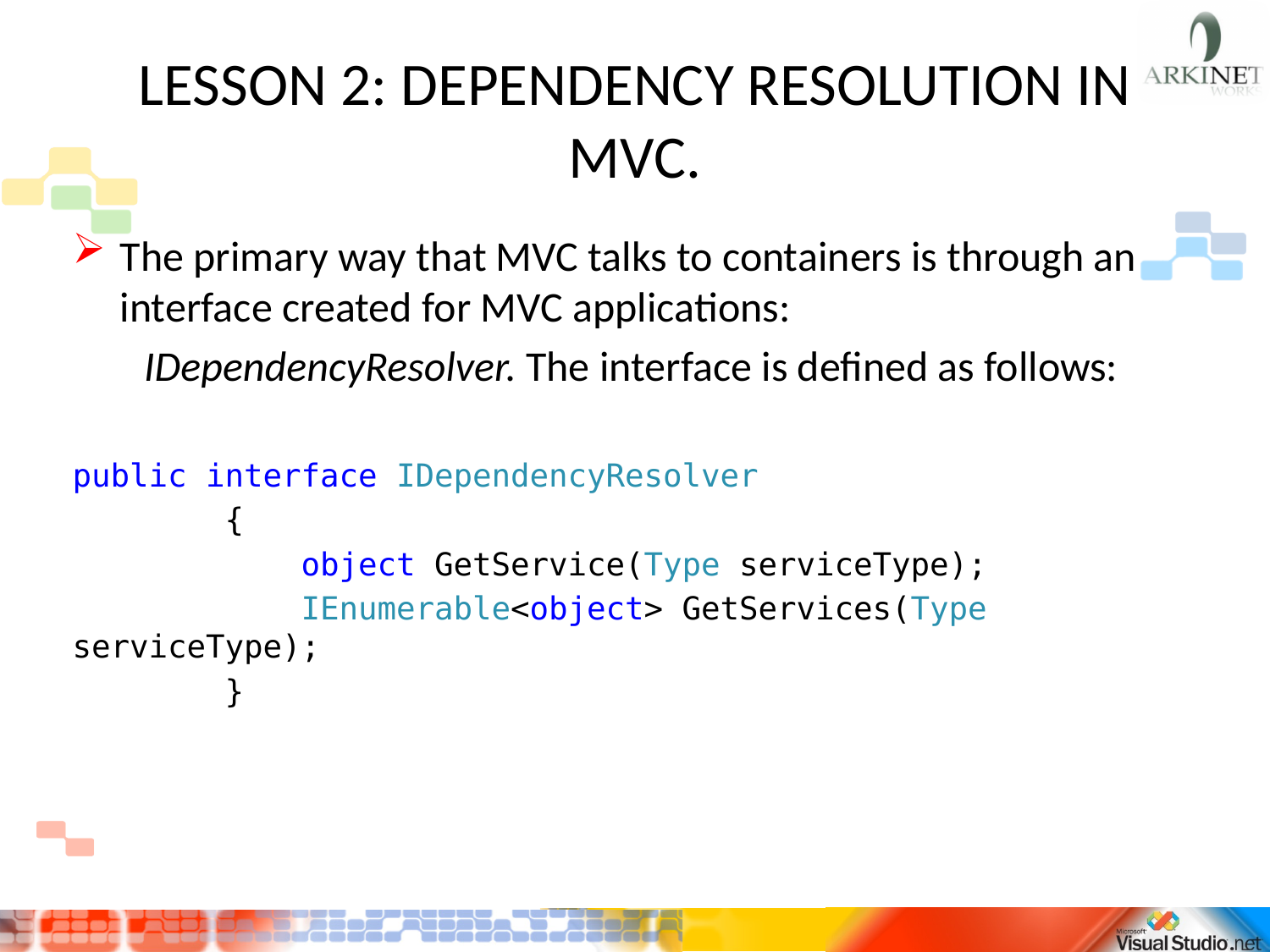

# LESSON 2: DEPENDENCY RESOLUTION IN MVC.
The primary way that MVC talks to containers is through an interface created for MVC applications:
IDependencyResolver. The interface is defined as follows:

public interface IDependencyResolver
        {
            object GetService(Type serviceType);
            IEnumerable<object> GetServices(Type serviceType);
        }